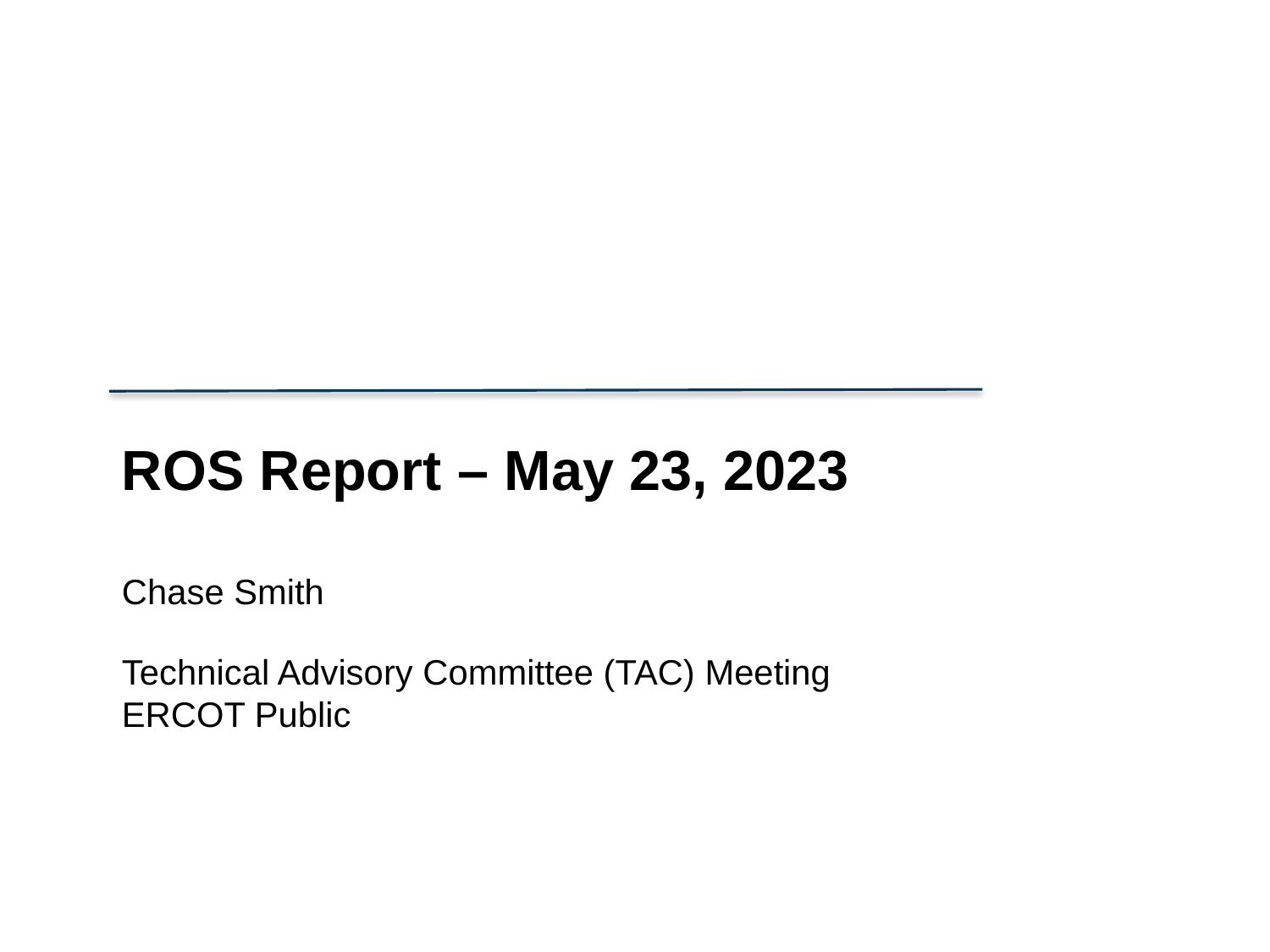

ROS Report – May 23, 2023

Chase Smith

Technical Advisory Committee (TAC) Meeting
ERCOT Public